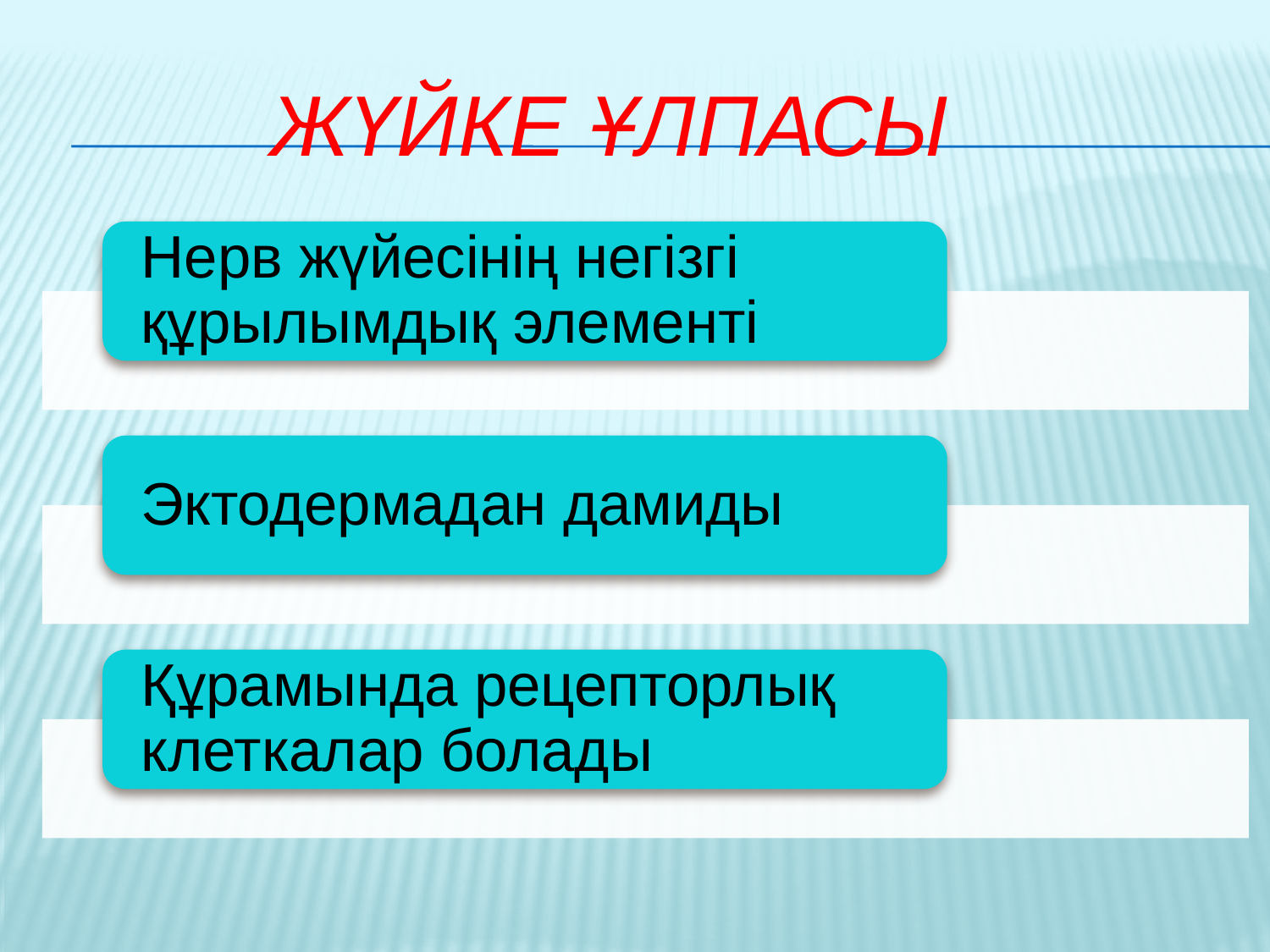

# Жүйке ұлпасы
Нерв жүйесінің негізгі құрылымдық элементі
Эктодермадан дамиды
Құрамында рецепторлық клеткалар болады